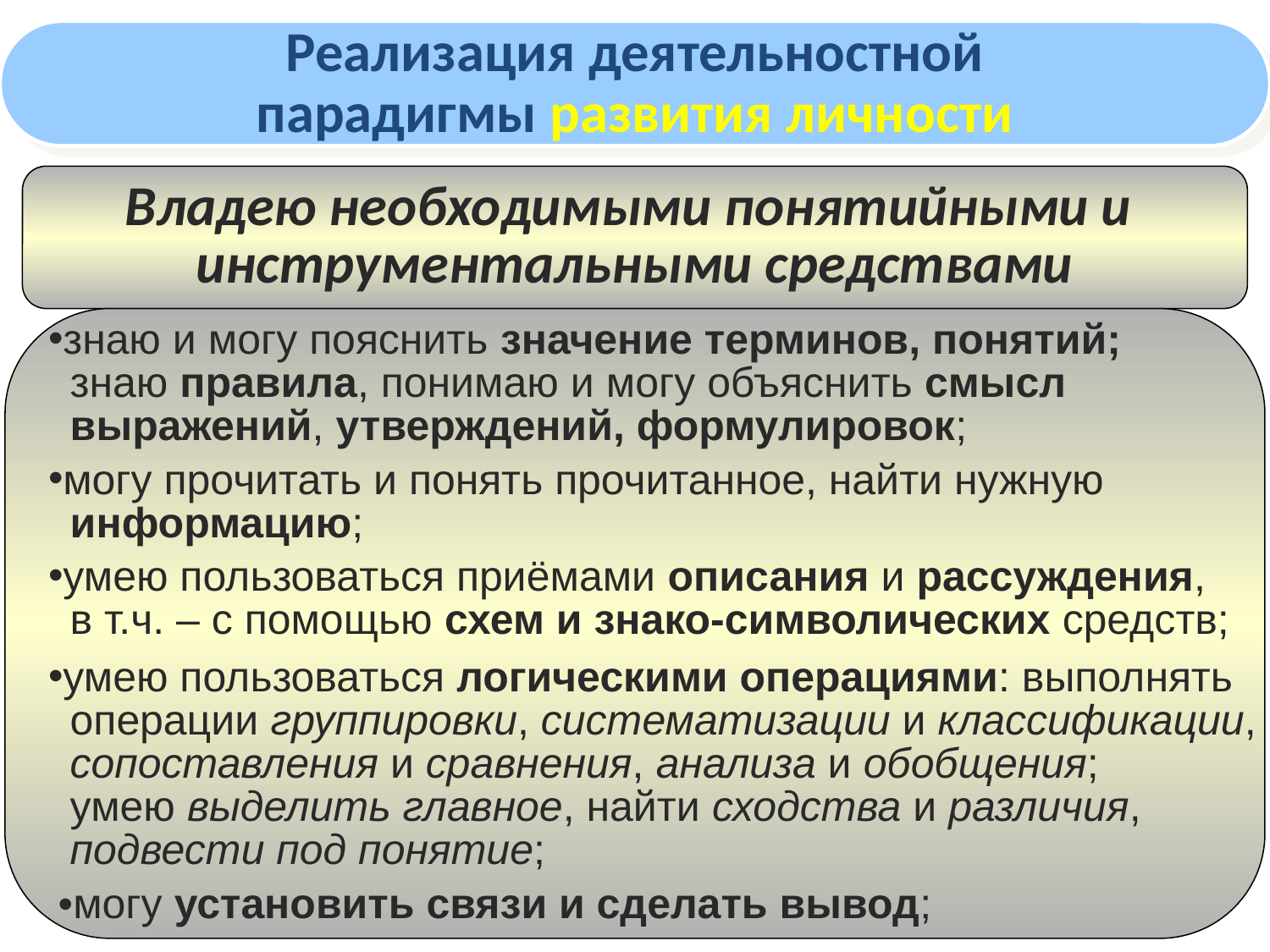

Реализация деятельностной
парадигмы развития личности
Владею необходимыми понятийными и
инструментальными средствами
знаю и могу пояснить значение терминов, понятий;
 знаю правила, понимаю и могу объяснить смысл
 выражений, утверждений, формулировок;

могу прочитать и понять прочитанное, найти нужную
 информацию;

умею пользоваться приёмами описания и рассуждения,
 в т.ч. – с помощью схем и знако-символических средств;

умею пользоваться логическими операциями: выполнять
 операции группировки, систематизации и классификации,
 сопоставления и сравнения, анализа и обобщения;
 умею выделить главное, найти сходства и различия,
 подвести под понятие;

•могу установить связи и сделать вывод;